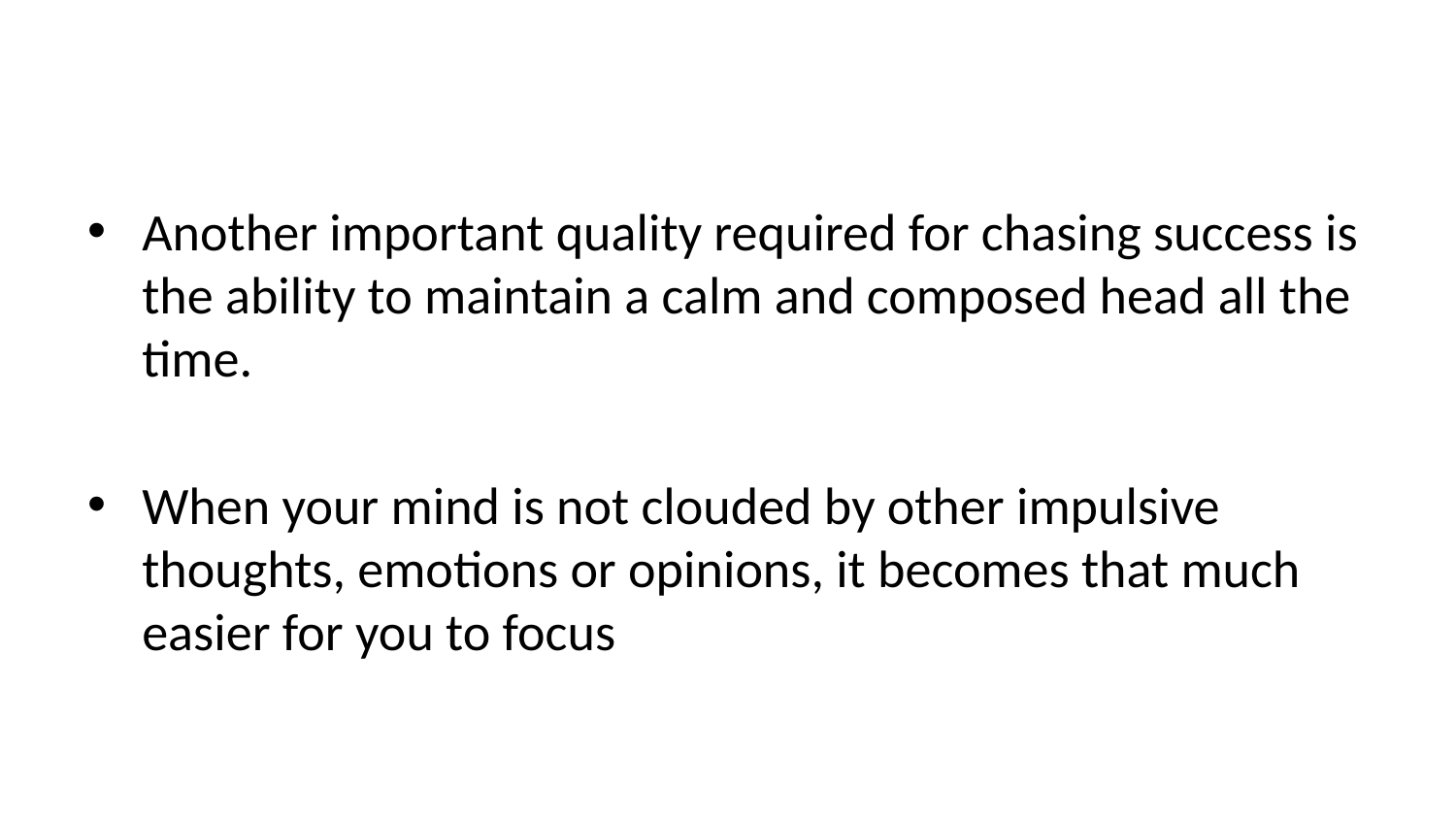

Another important quality required for chasing success is the ability to maintain a calm and composed head all the time.

When your mind is not clouded by other impulsive thoughts, emotions or opinions, it becomes that much easier for you to focus